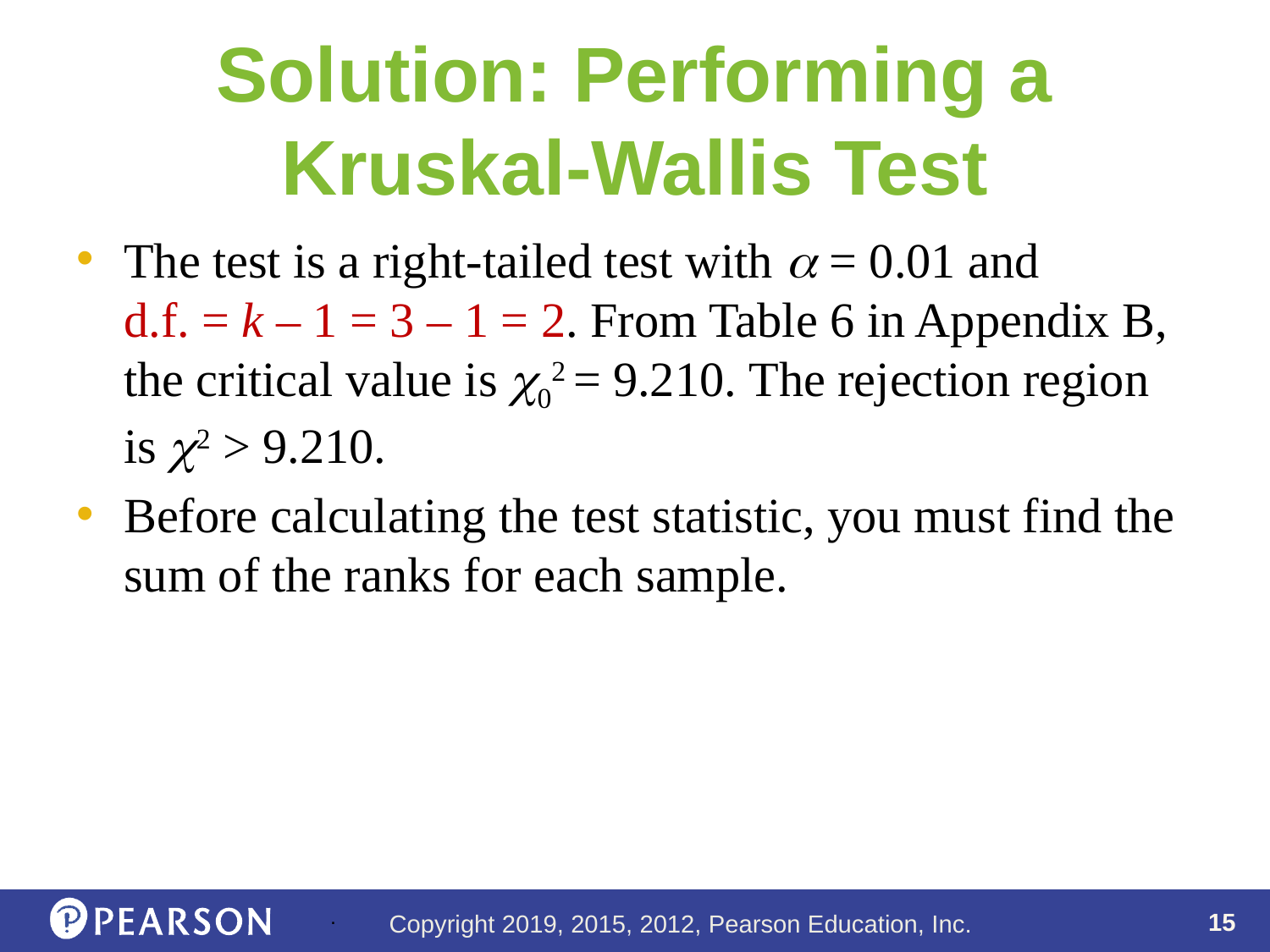

# Solution: Performing a Kruskal-Wallis Test
The test is a right-tailed test with α = 0.01 and
d.f. = k – 1 = 3 – 1 = 2. From Table 6 in Appendix B, the critical value is χ02 = 9.210. The rejection region is χ2 > 9.210.
Before calculating the test statistic, you must find the sum of the ranks for each sample.
.